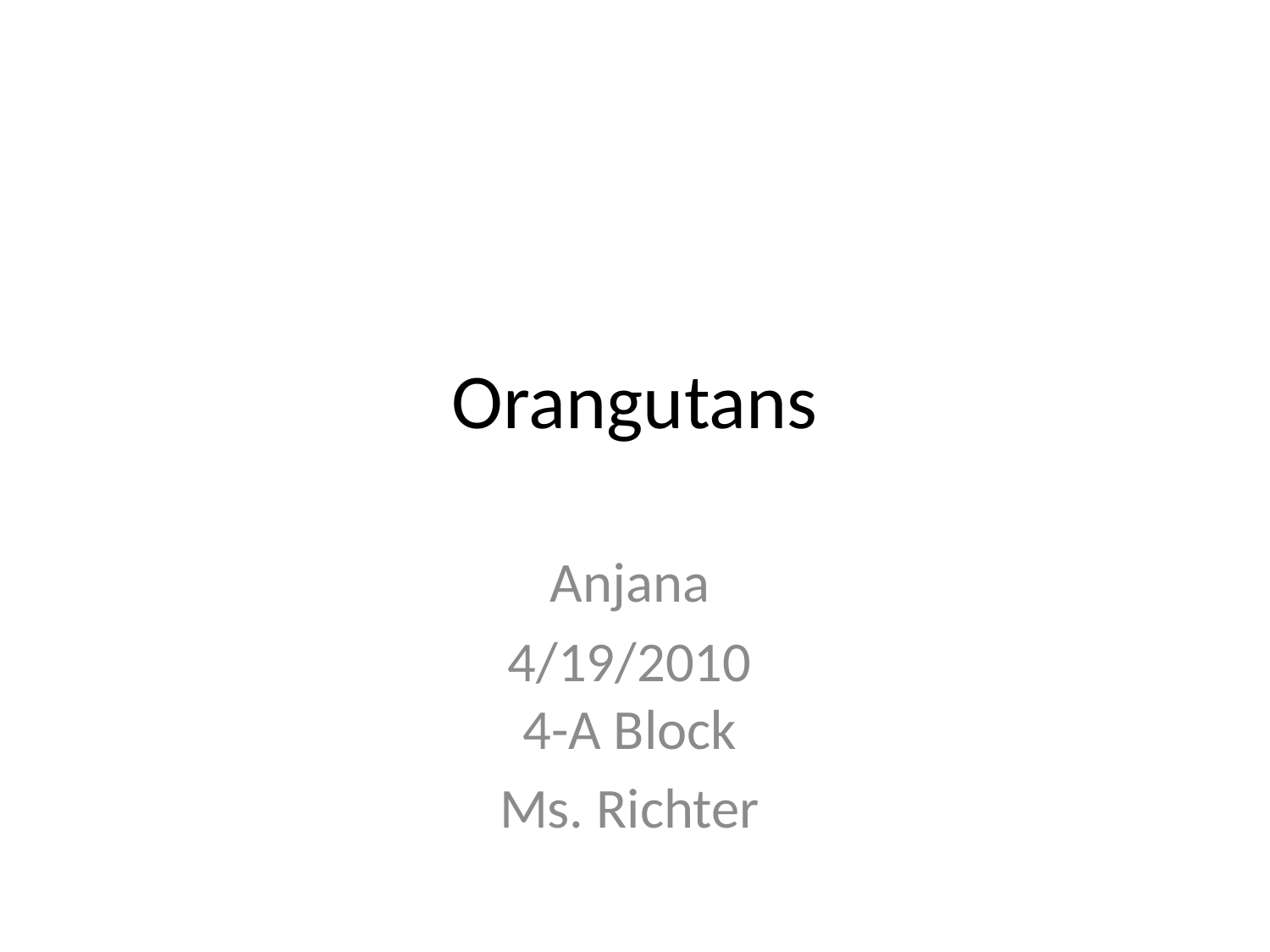

# Orangutans
Anjana
4/19/2010
4-A Block
Ms. Richter